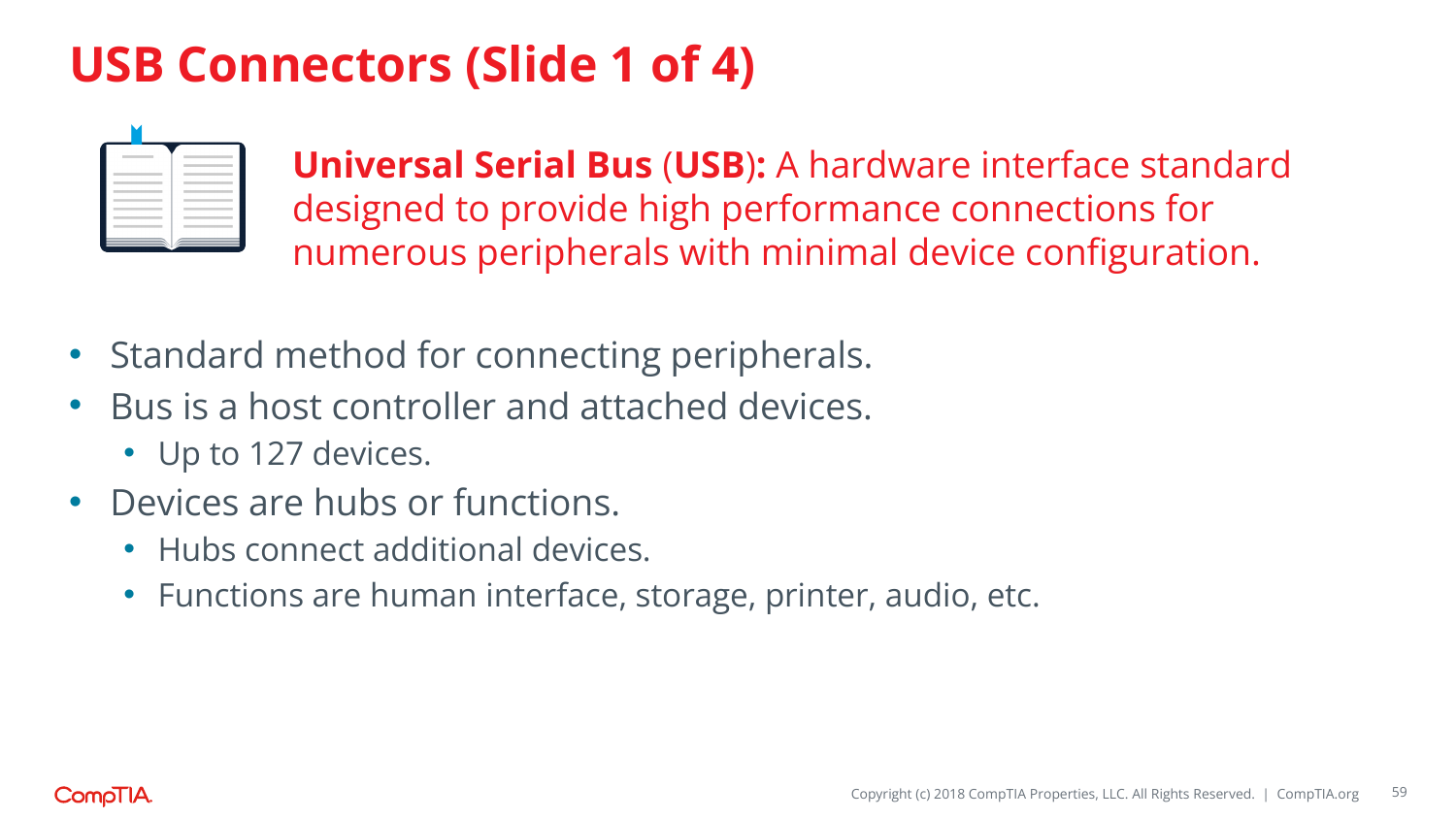

# USB Connectors (Slide 1 of 4)
Universal Serial Bus (USB): A hardware interface standard designed to provide high performance connections for numerous peripherals with minimal device configuration.
Standard method for connecting peripherals.
Bus is a host controller and attached devices.
Up to 127 devices.
Devices are hubs or functions.
Hubs connect additional devices.
Functions are human interface, storage, printer, audio, etc.
59